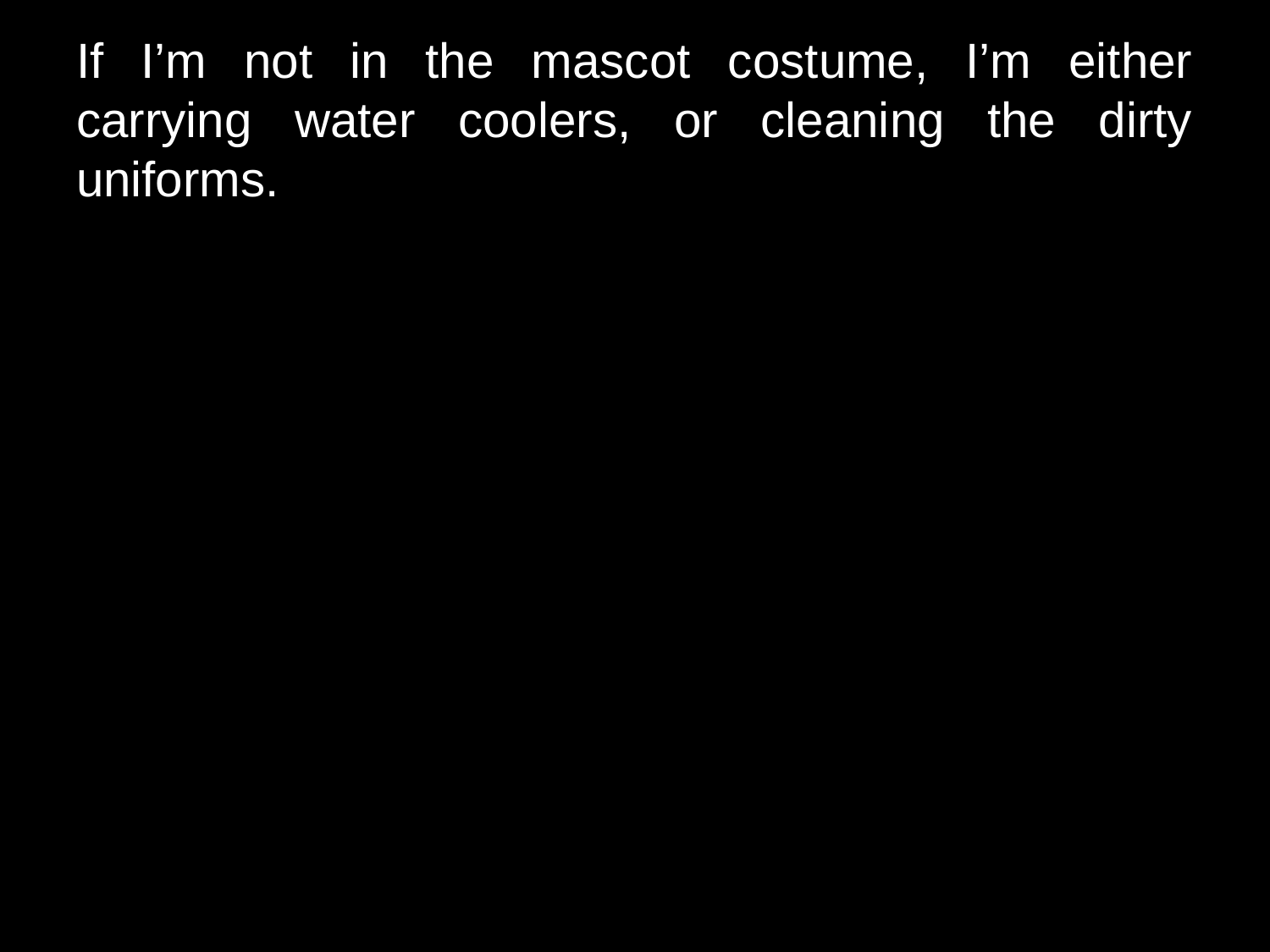

# If I’m not in the mascot costume, I’m either carrying water coolers, or cleaning the dirty uniforms.